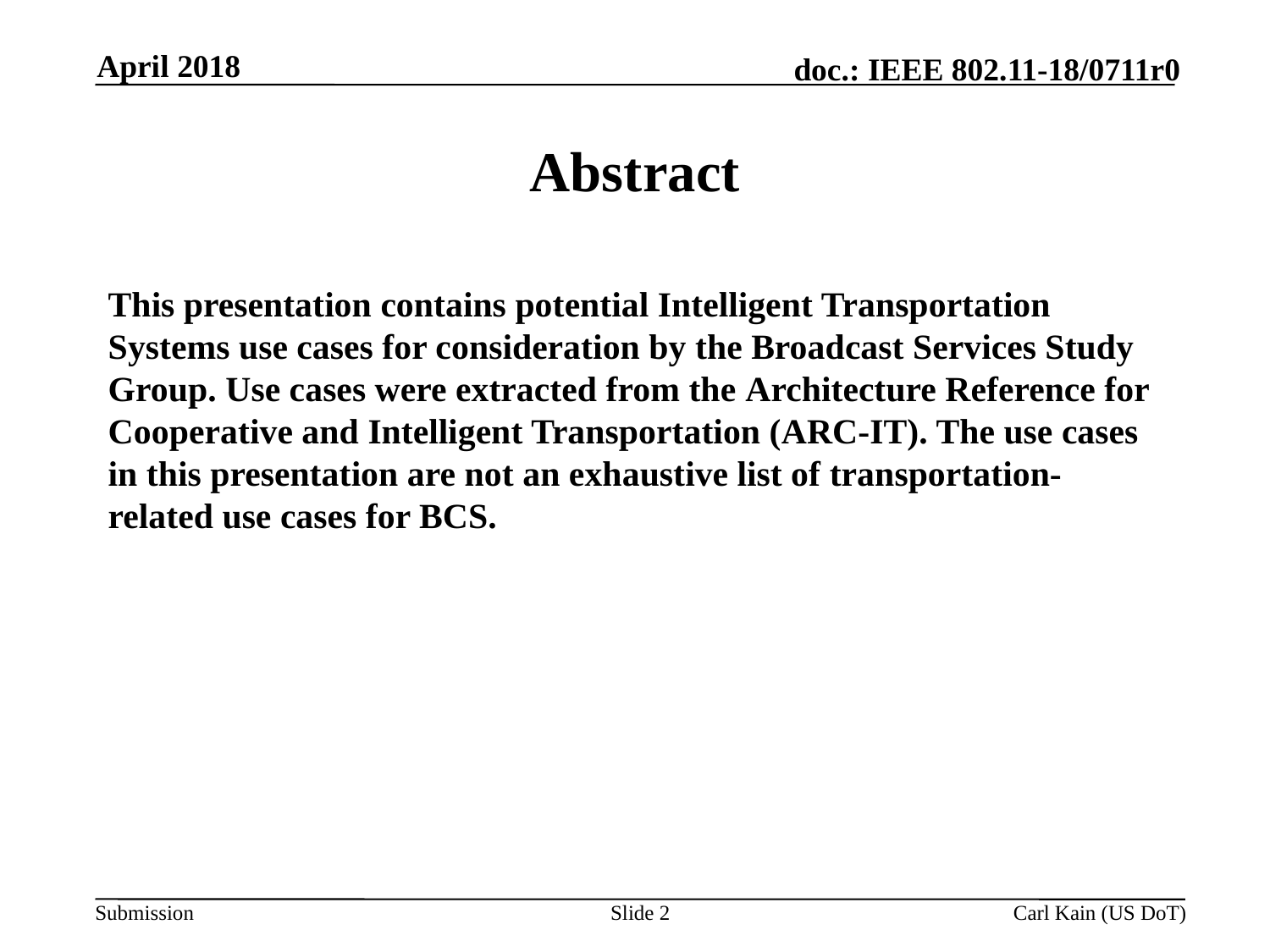

April 2018
# Abstract
This presentation contains potential Intelligent Transportation Systems use cases for consideration by the Broadcast Services Study Group. Use cases were extracted from the Architecture Reference for Cooperative and Intelligent Transportation (ARC-IT). The use cases in this presentation are not an exhaustive list of transportation-related use cases for BCS.
Slide 2
Carl Kain (US DoT)